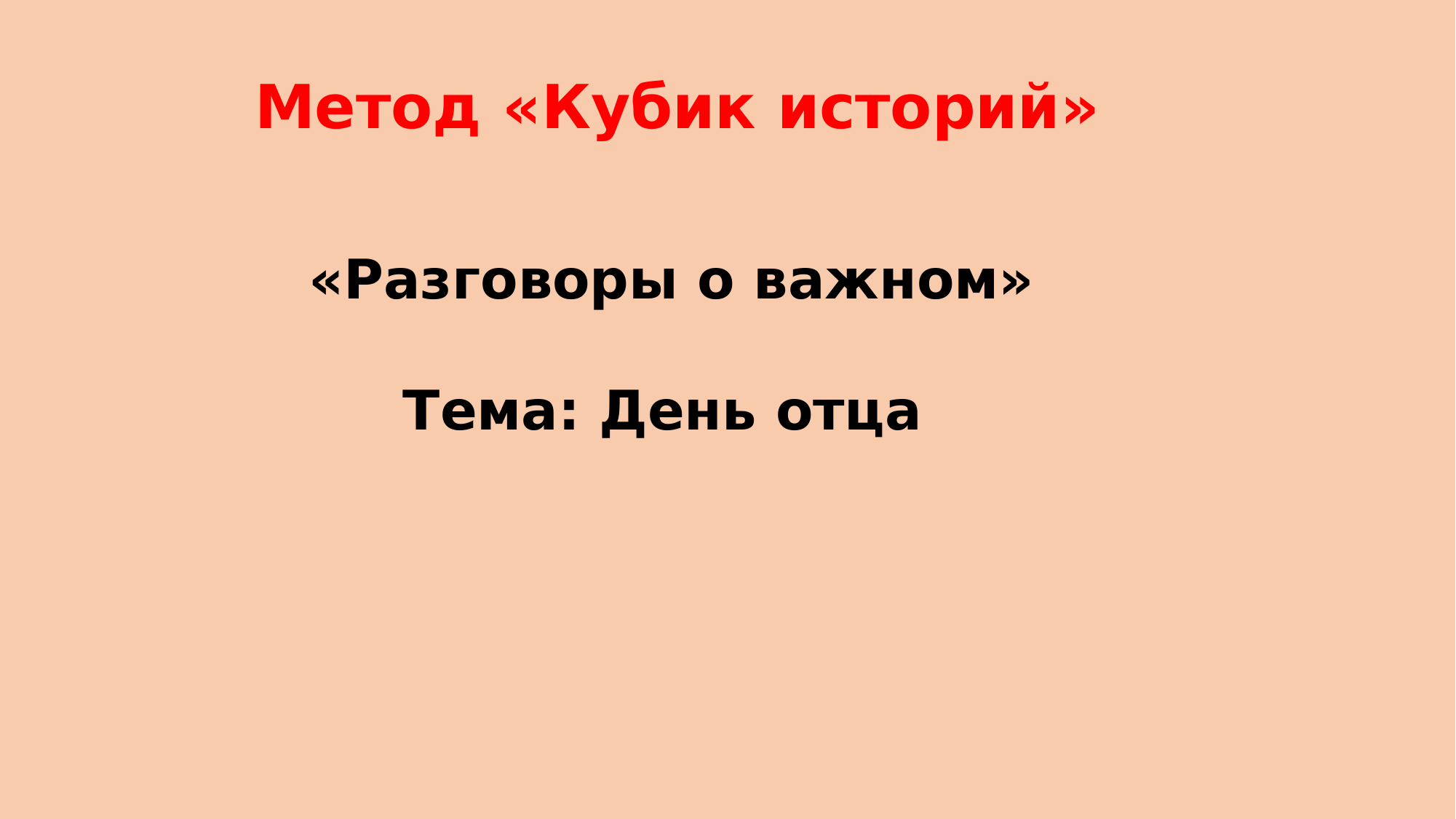

Метод «Кубик историй»
«Разговоры о важном»

     Тема: День отца